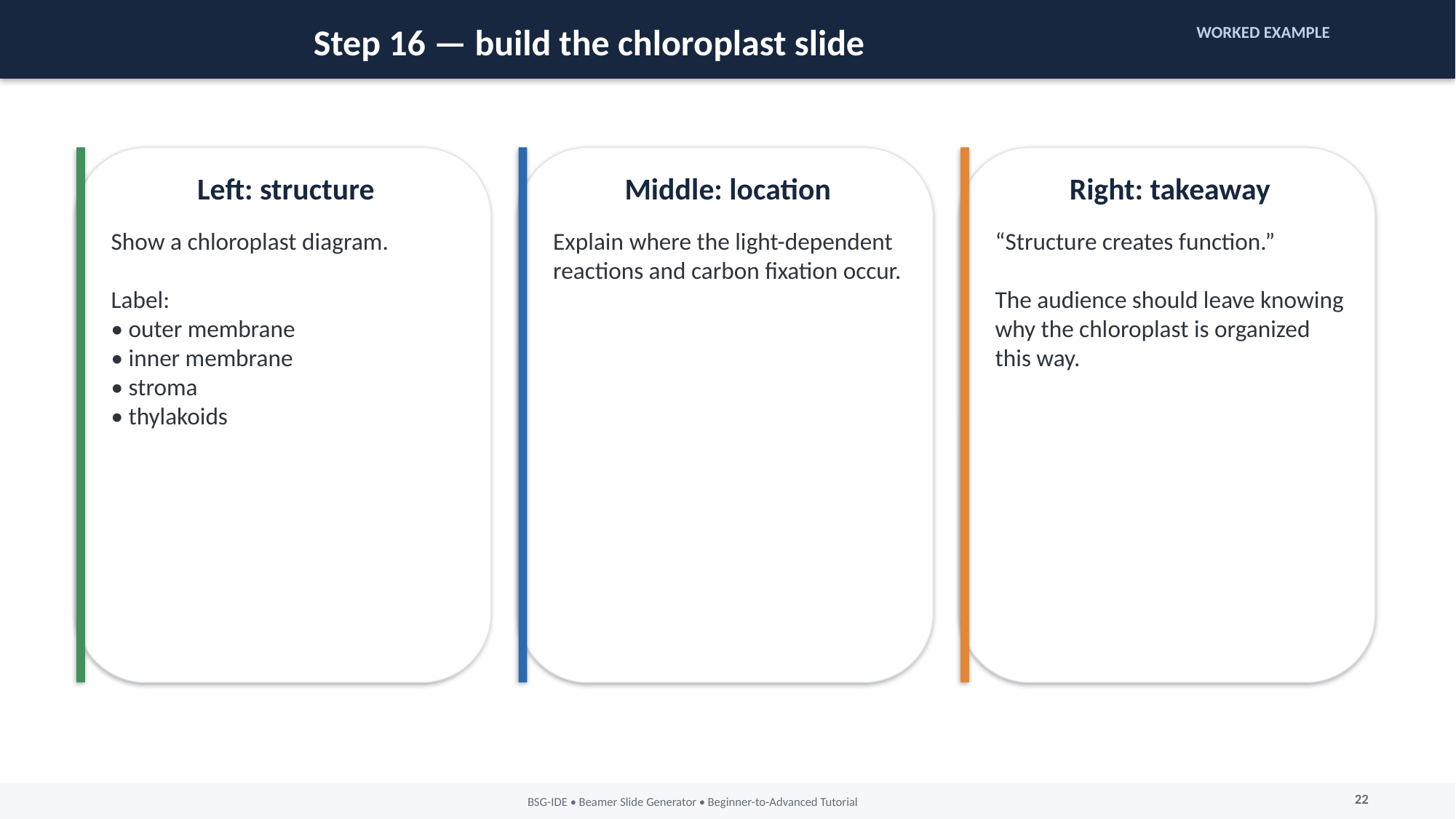

Step 16 — build the chloroplast slide
WORKED EXAMPLE

Left: structure
Middle: location
Right: takeaway
Show a chloroplast diagram.
Label:
• outer membrane
• inner membrane
• stroma
• thylakoids
Explain where the light-dependent reactions and carbon fixation occur.
“Structure creates function.”
The audience should leave knowing why the chloroplast is organized this way.

22
BSG-IDE • Beamer Slide Generator • Beginner-to-Advanced Tutorial